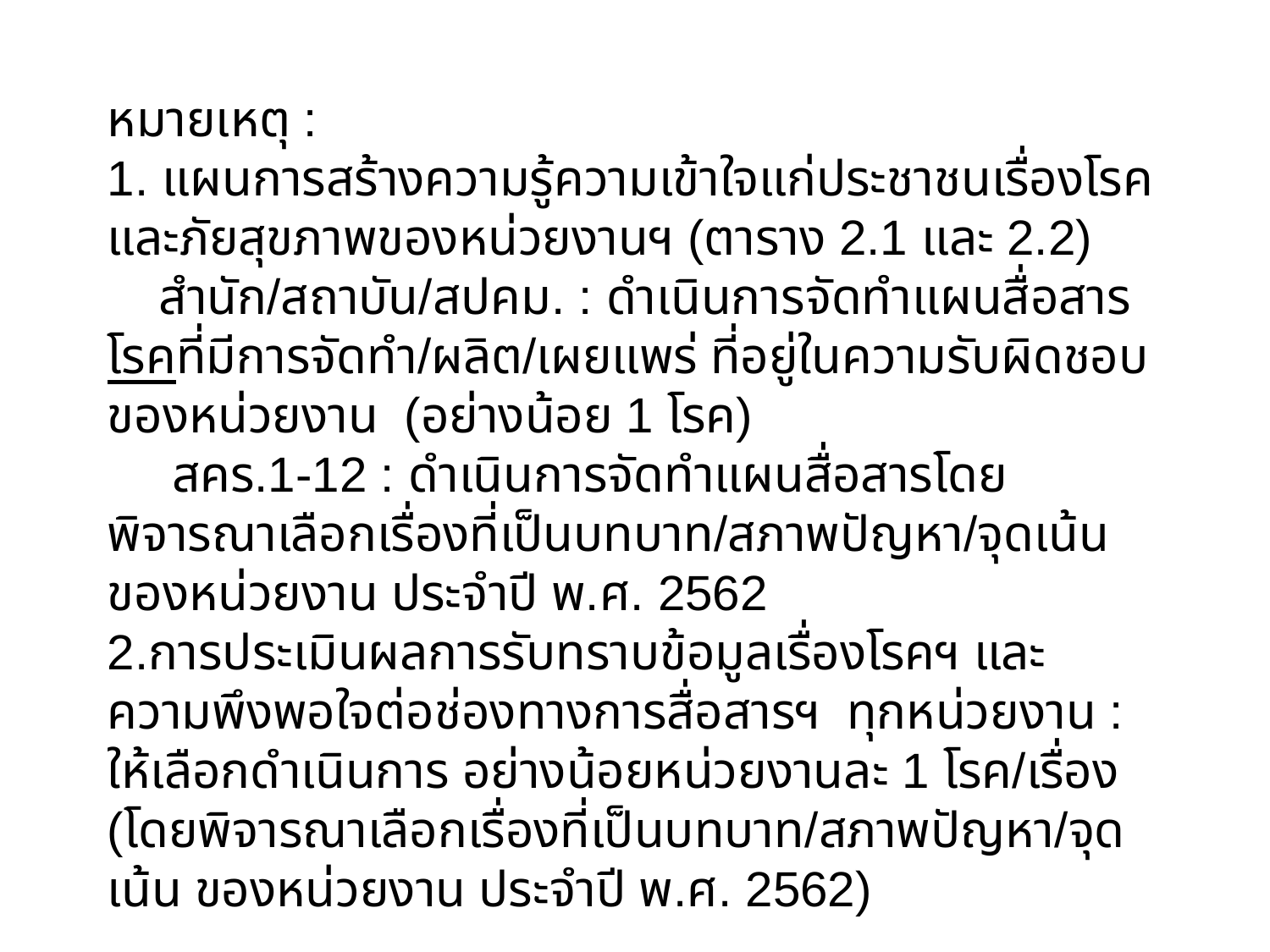

หมายเหตุ :
1. แผนการสร้างความรู้ความเข้าใจแก่ประชาชนเรื่องโรคและภัยสุขภาพของหน่วยงานฯ (ตาราง 2.1 และ 2.2)
    สำนัก/สถาบัน/สปคม. : ดำเนินการจัดทำแผนสื่อสารโรคที่มีการจัดทำ/ผลิต/เผยแพร่ ที่อยู่ในความรับผิดชอบของหน่วยงาน  (อย่างน้อย 1 โรค)
     สคร.1-12 : ดำเนินการจัดทำแผนสื่อสารโดยพิจารณาเลือกเรื่องที่เป็นบทบาท/สภาพปัญหา/จุดเน้น ของหน่วยงาน ประจำปี พ.ศ. 2562
2.การประเมินผลการรับทราบข้อมูลเรื่องโรคฯ และ ความพึงพอใจต่อช่องทางการสื่อสารฯ  ทุกหน่วยงาน : ให้เลือกดำเนินการ อย่างน้อยหน่วยงานละ 1 โรค/เรื่อง (โดยพิจารณาเลือกเรื่องที่เป็นบทบาท/สภาพปัญหา/จุดเน้น ของหน่วยงาน ประจำปี พ.ศ. 2562)